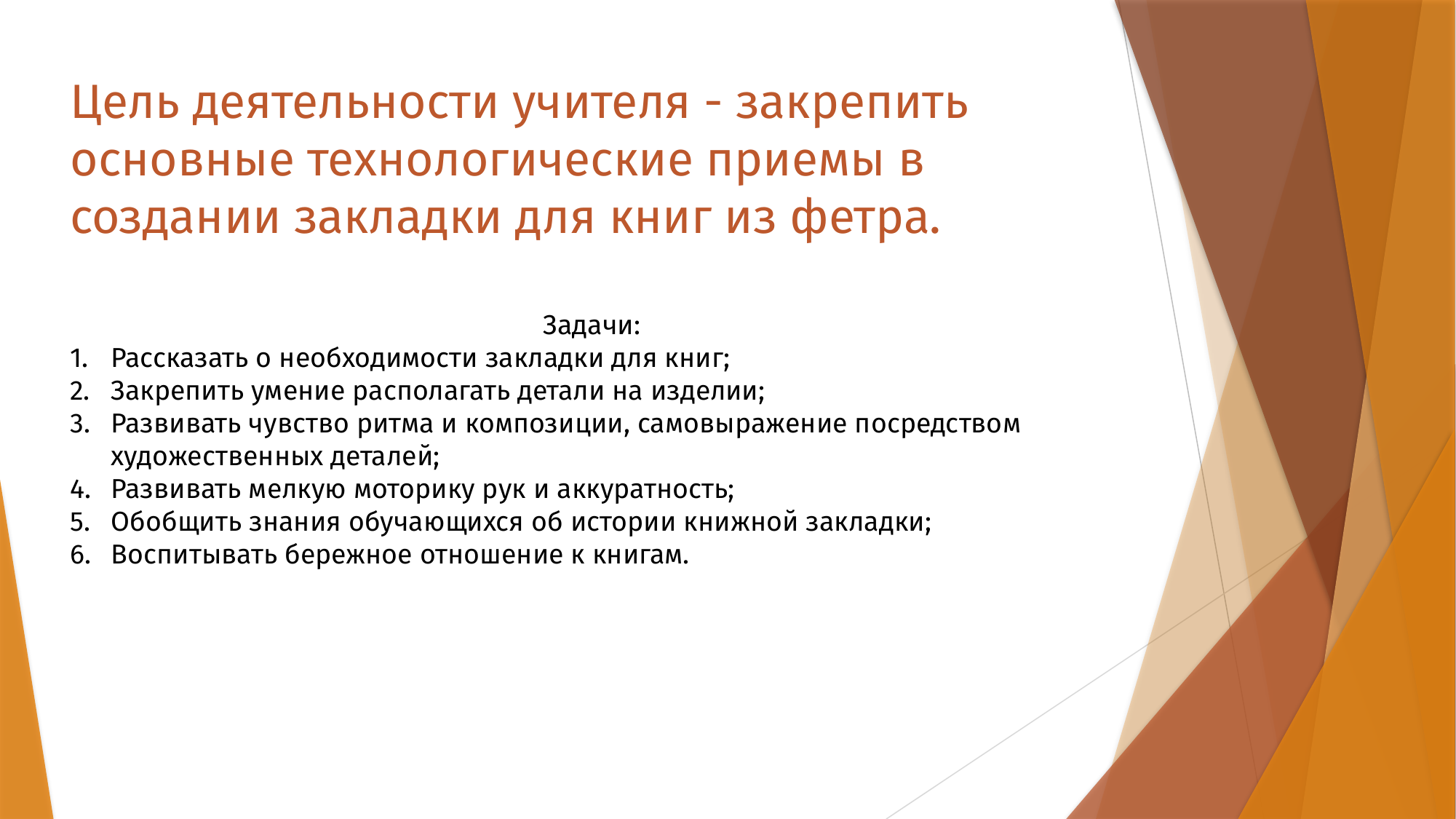

# Цель деятельности учителя - закрепить основные технологические приемы в создании закладки для книг из фетра.
Задачи:
Рассказать о необходимости закладки для книг;
Закрепить умение располагать детали на изделии;
Развивать чувство ритма и композиции, самовыражение посредством художественных деталей;
Развивать мелкую моторику рук и аккуратность;
Обобщить знания обучающихся об истории книжной закладки;
Воспитывать бережное отношение к книгам.